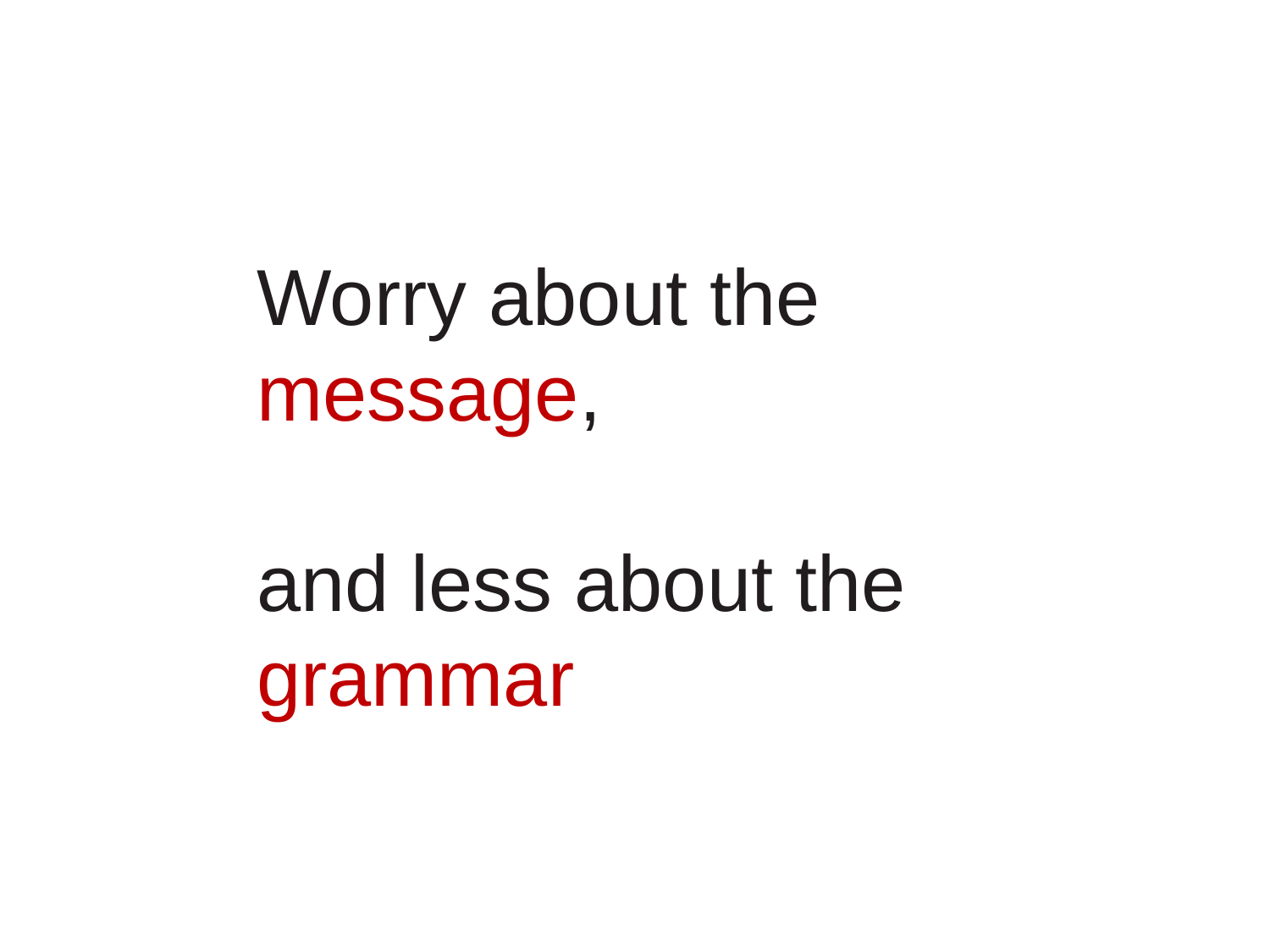

Worry about the message,

and less about the grammar